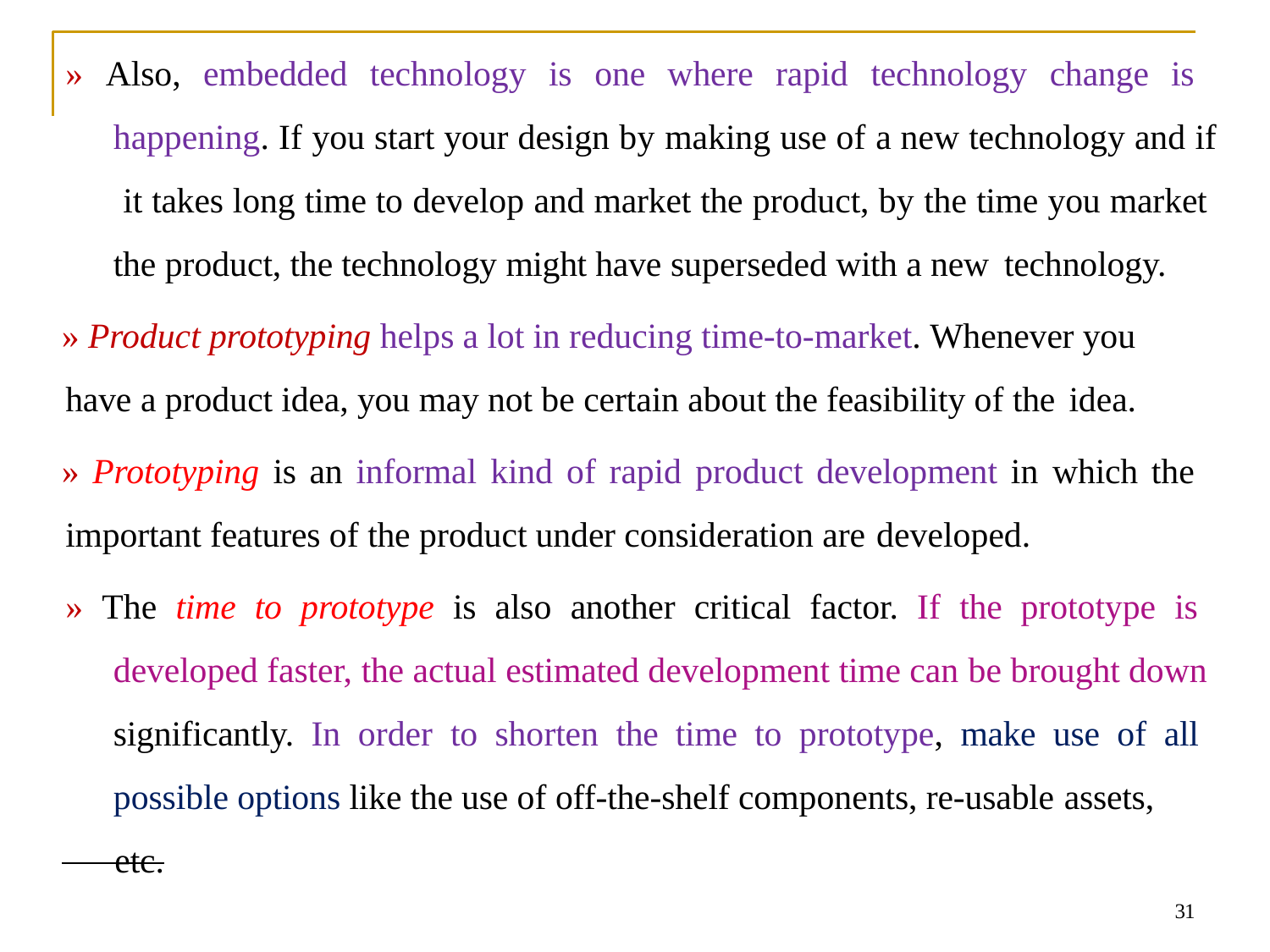

» Also, embedded technology is one where rapid technology change is  happening. If you start your design by making use of a new technology and if  it takes long time to develop and market the product, by the time you market  the product, the technology might have superseded with a new technology.
» Product prototyping helps a lot in reducing time-to-market. Whenever you
have a product idea, you may not be certain about the feasibility of the idea.
» Prototyping is an informal kind of rapid product development in which the
important features of the product under consideration are developed.
» The time to prototype is also another critical factor. If the prototype is  developed faster, the actual estimated development time can be brought down  significantly. In order to shorten the time to prototype, make use of all  possible options like the use of off-the-shelf components, re-usable assets,
      etc.

31